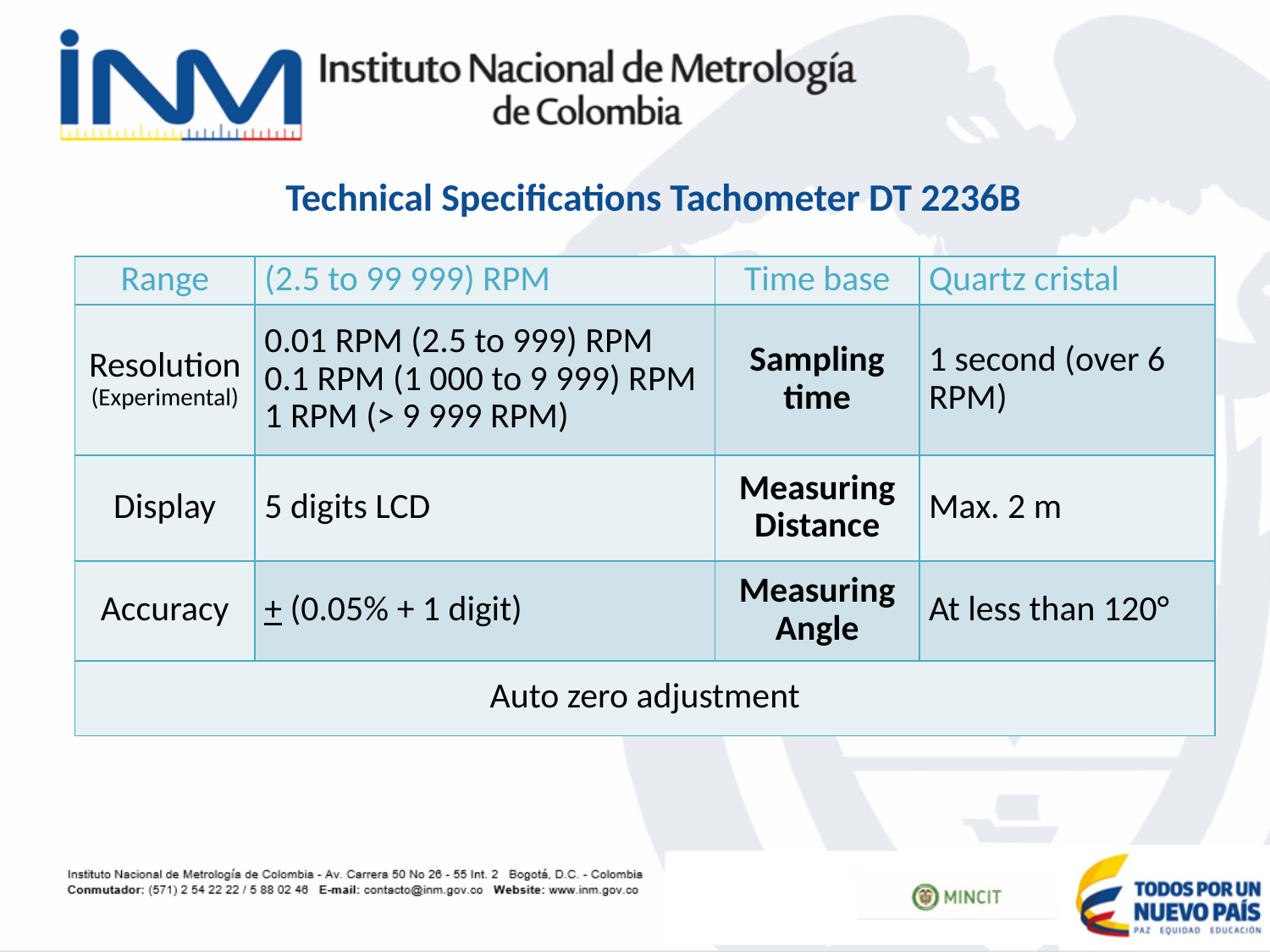

Technical Specifications Tachometer DT 2236B
| Range | (2.5 to 99 999) RPM | Time base | Quartz cristal |
| --- | --- | --- | --- |
| Resolution (Experimental) | 0.01 RPM (2.5 to 999) RPM 0.1 RPM (1 000 to 9 999) RPM 1 RPM (> 9 999 RPM) | Sampling time | 1 second (over 6 RPM) |
| Display | 5 digits LCD | Measuring Distance | Max. 2 m |
| Accuracy | + (0.05% + 1 digit) | Measuring Angle | At less than 120° |
| Auto zero adjustment |  |  |  |